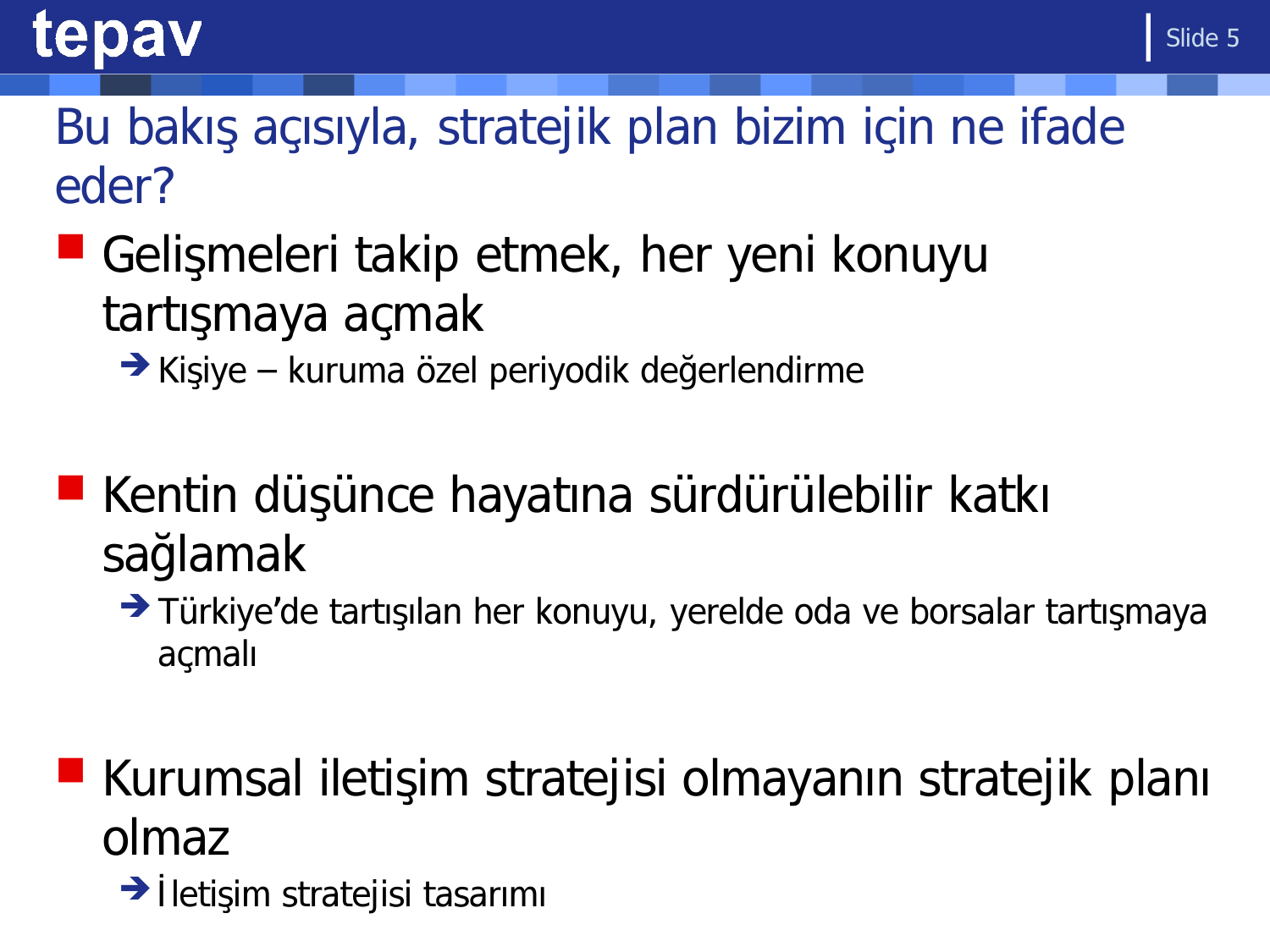

5
# Bu bakış açısıyla, stratejik plan bizim için ne ifade eder?
Gelişmeleri takip etmek, her yeni konuyu tartışmaya açmak
Kişiye – kuruma özel periyodik değerlendirme

Kentin düşünce hayatına sürdürülebilir katkı sağlamak
Türkiye’de tartışılan her konuyu, yerelde oda ve borsalar tartışmaya açmalı

Kurumsal iletişim stratejisi olmayanın stratejik planı olmaz
İletişim stratejisi tasarımı